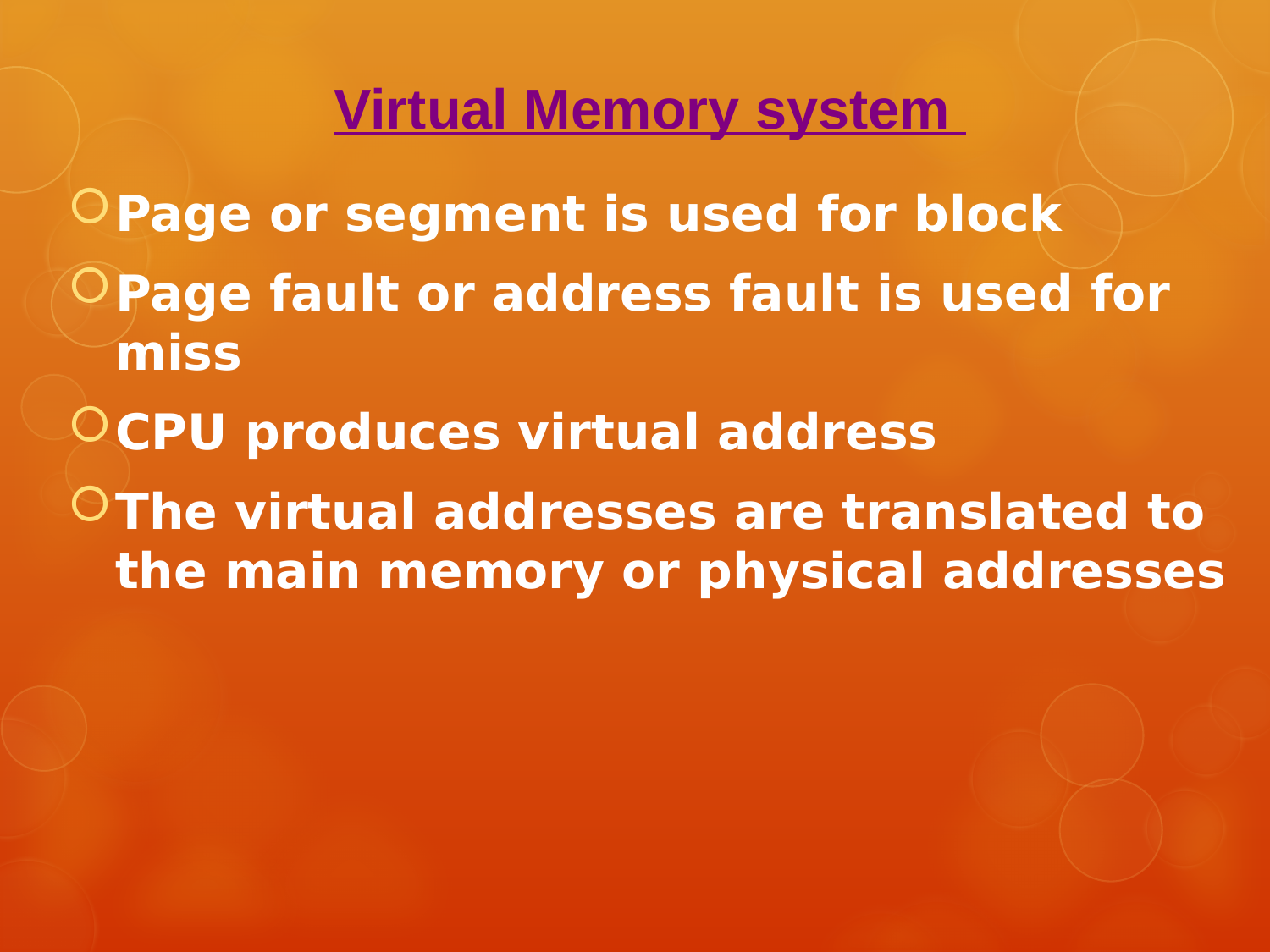

Virtual Memory system
Page or segment is used for block
Page fault or address fault is used for miss
CPU produces virtual address
The virtual addresses are translated to the main memory or physical addresses